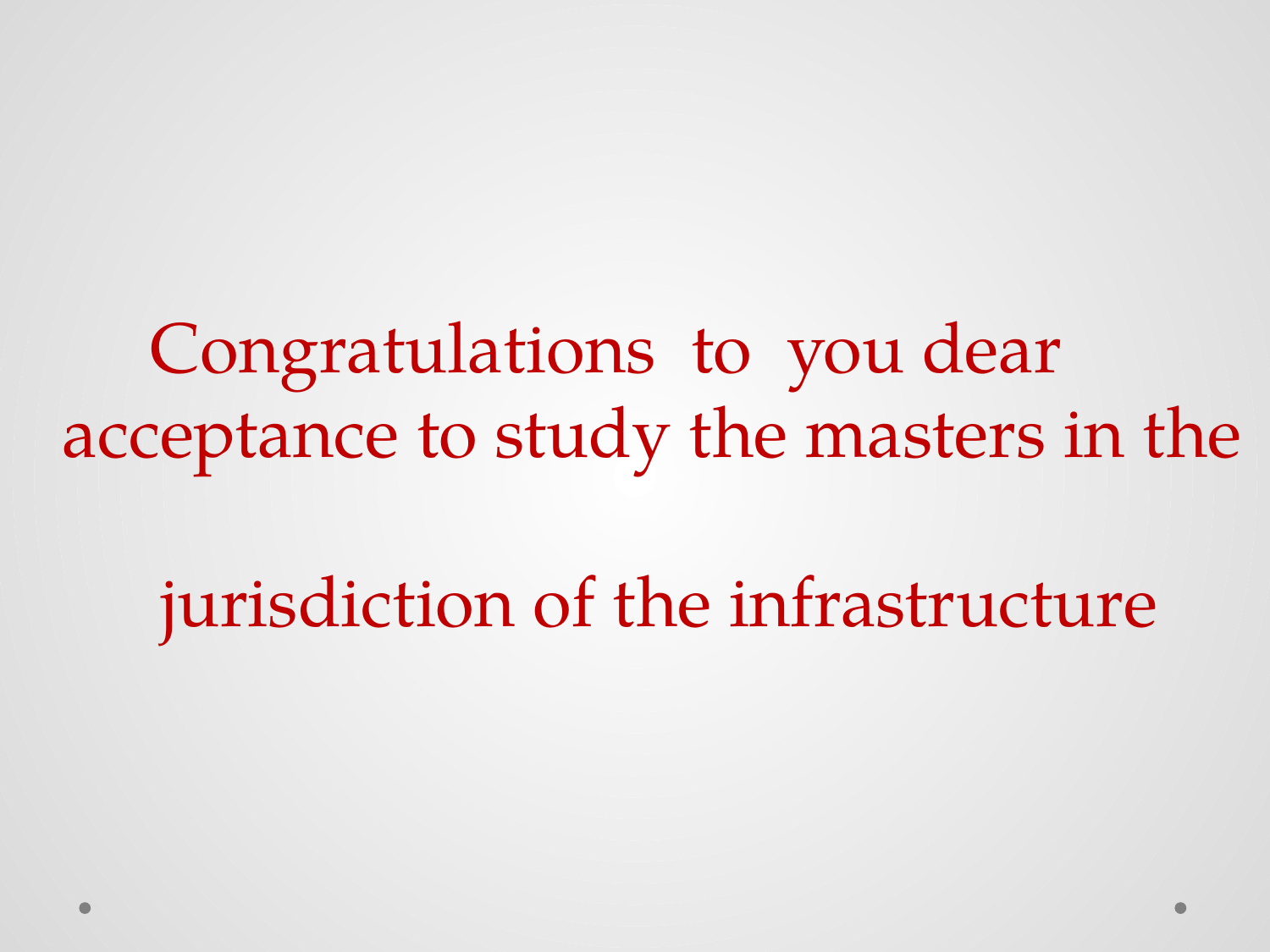

Congratulations  to  you dear acceptance to study the masters in the
jurisdiction of the infrastructure